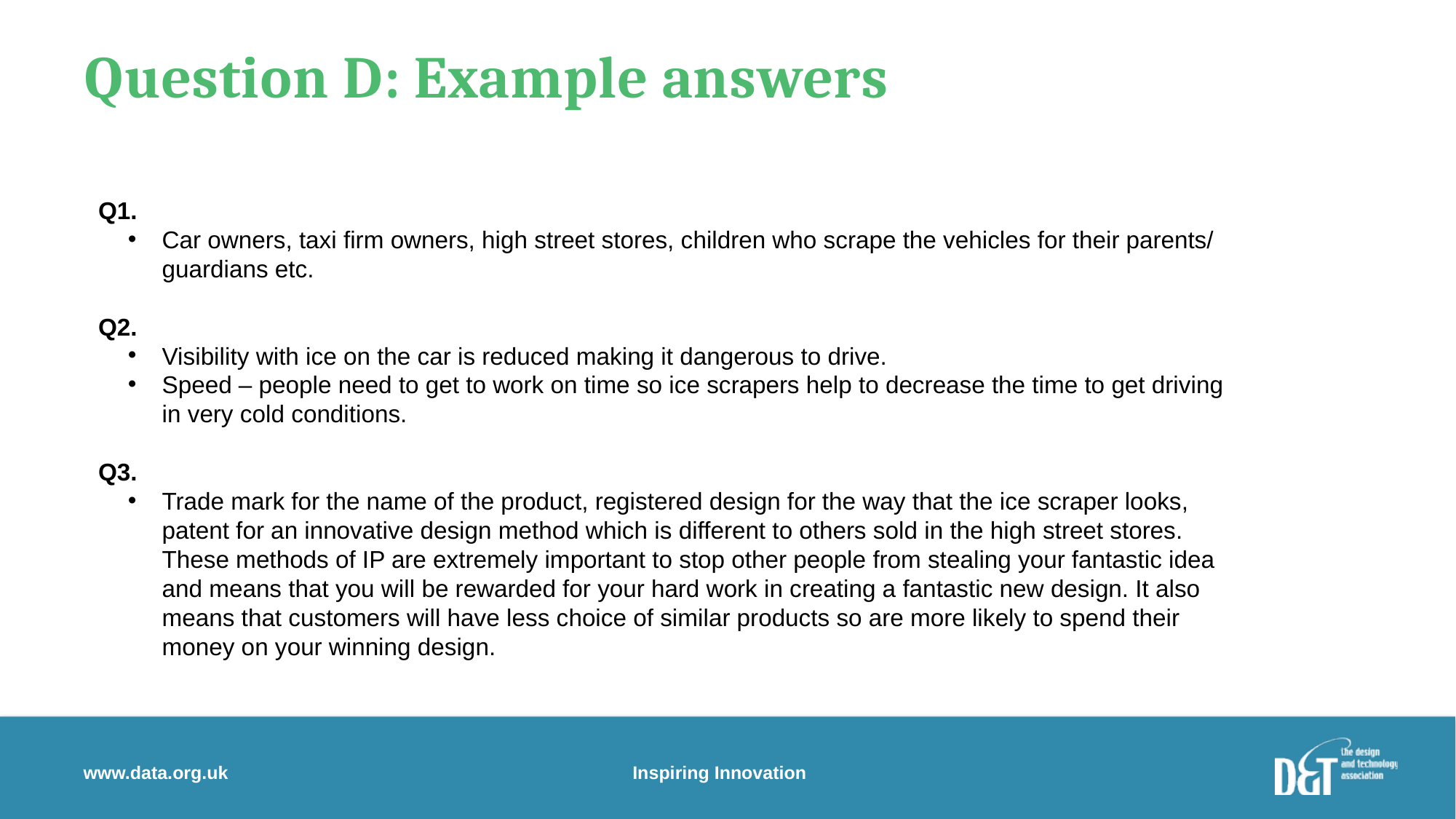

# Question D: Example answers
Q1.
Car owners, taxi firm owners, high street stores, children who scrape the vehicles for their parents/ guardians etc.

Q2.
Visibility with ice on the car is reduced making it dangerous to drive.
Speed – people need to get to work on time so ice scrapers help to decrease the time to get driving in very cold conditions.

Q3.
Trade mark for the name of the product, registered design for the way that the ice scraper looks, patent for an innovative design method which is different to others sold in the high street stores.  These methods of IP are extremely important to stop other people from stealing your fantastic idea and means that you will be rewarded for your hard work in creating a fantastic new design. It also means that customers will have less choice of similar products so are more likely to spend their money on your winning design.